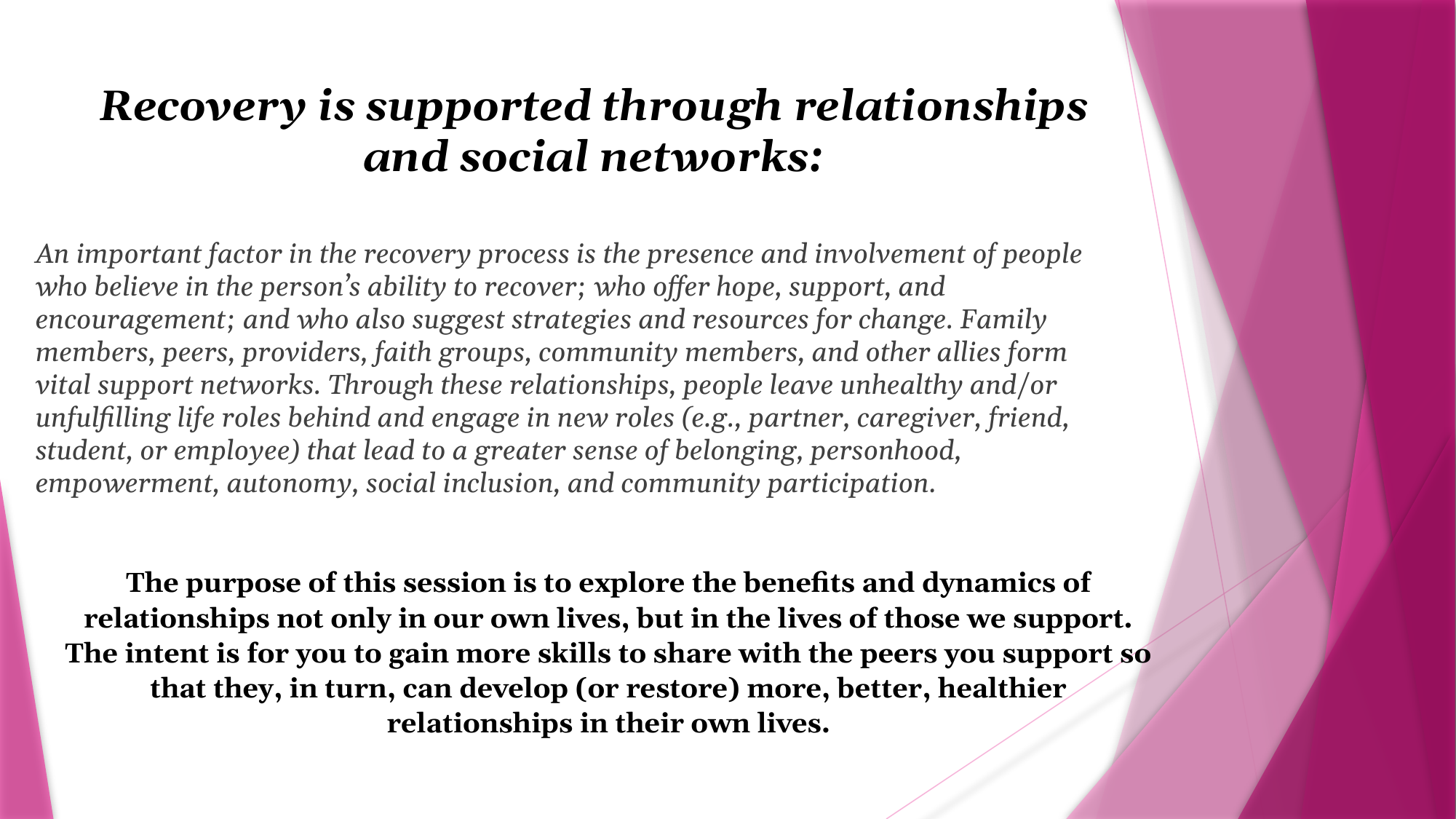

# Recovery is supported through relationships and social networks:
An important factor in the recovery process is the presence and involvement of people who believe in the person’s ability to recover; who offer hope, support, and encouragement; and who also suggest strategies and resources for change. Family members, peers, providers, faith groups, community members, and other allies form vital support networks. Through these relationships, people leave unhealthy and/or unfulfilling life roles behind and engage in new roles (e.g., partner, caregiver, friend,
student, or employee) that lead to a greater sense of belonging, personhood, empowerment, autonomy, social inclusion, and community participation.
The purpose of this session is to explore the benefits and dynamics of relationships not only in our own lives, but in the lives of those we support. The intent is for you to gain more skills to share with the peers you support so that they, in turn, can develop (or restore) more, better, healthier relationships in their own lives.